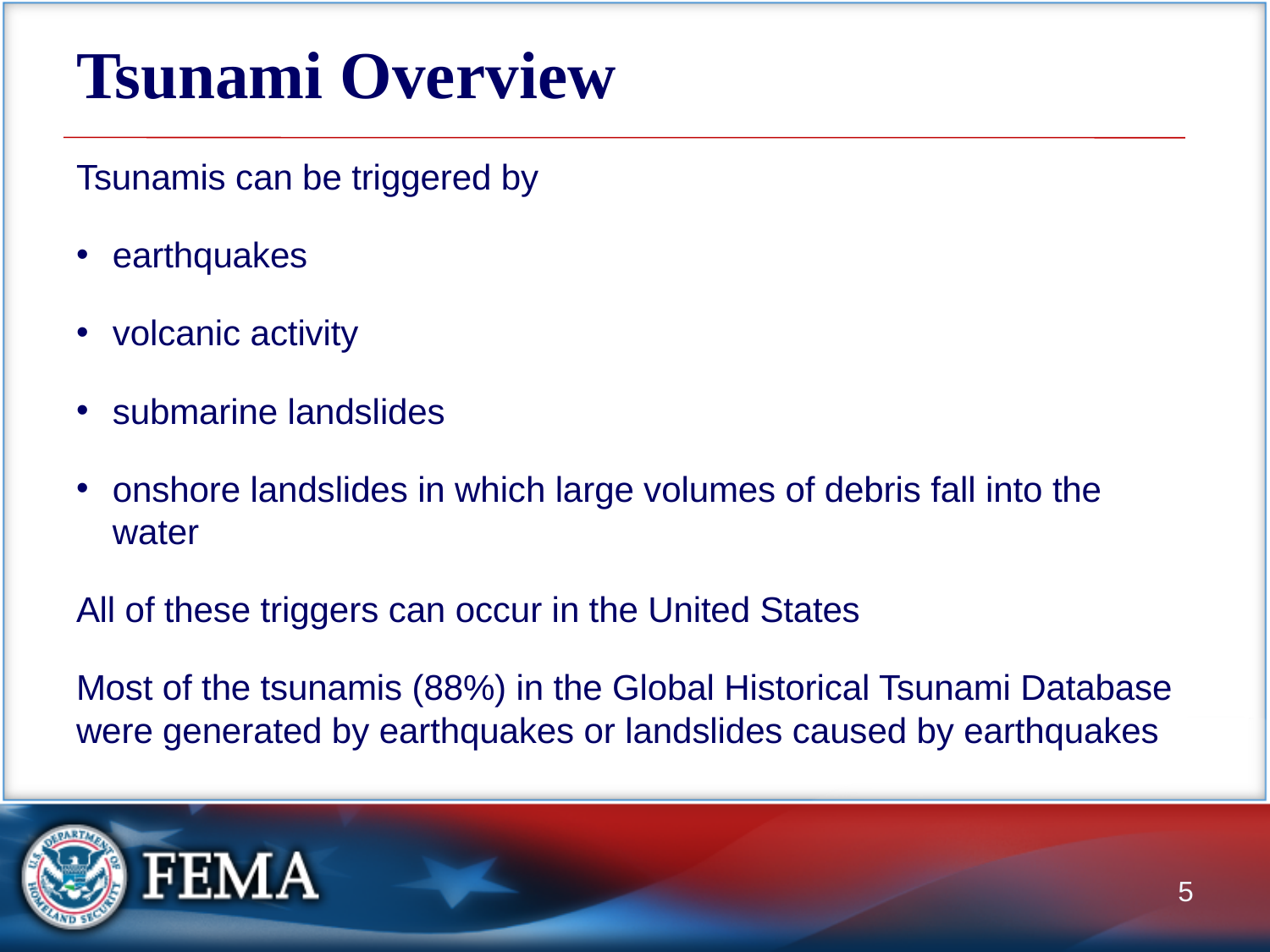

# Tsunami Overview
Tsunamis can be triggered by
earthquakes
volcanic activity
submarine landslides
onshore landslides in which large volumes of debris fall into the water
All of these triggers can occur in the United States
Most of the tsunamis (88%) in the Global Historical Tsunami Database were generated by earthquakes or landslides caused by earthquakes
5